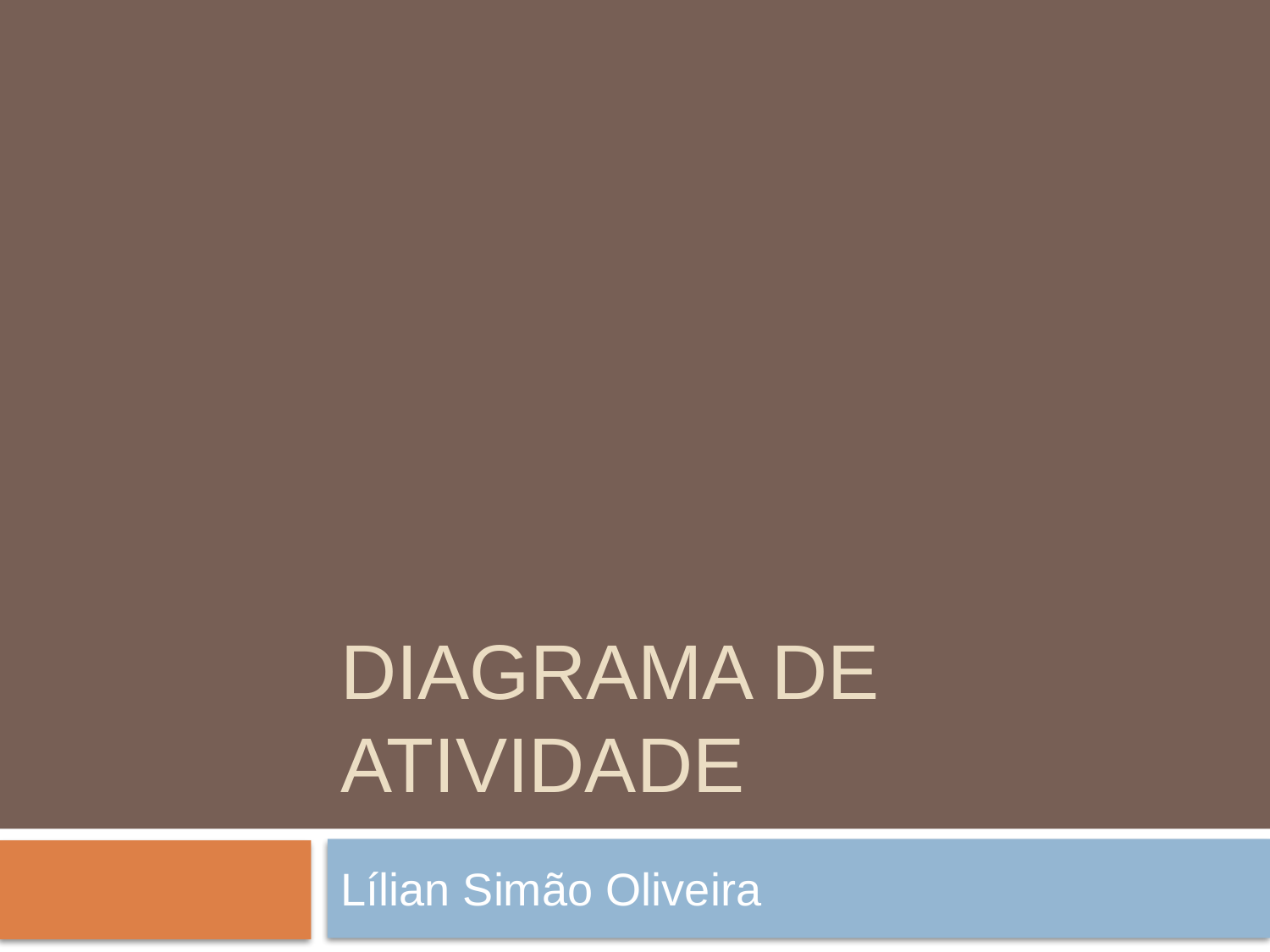

# Diagrama de atividade
Lílian Simão Oliveira